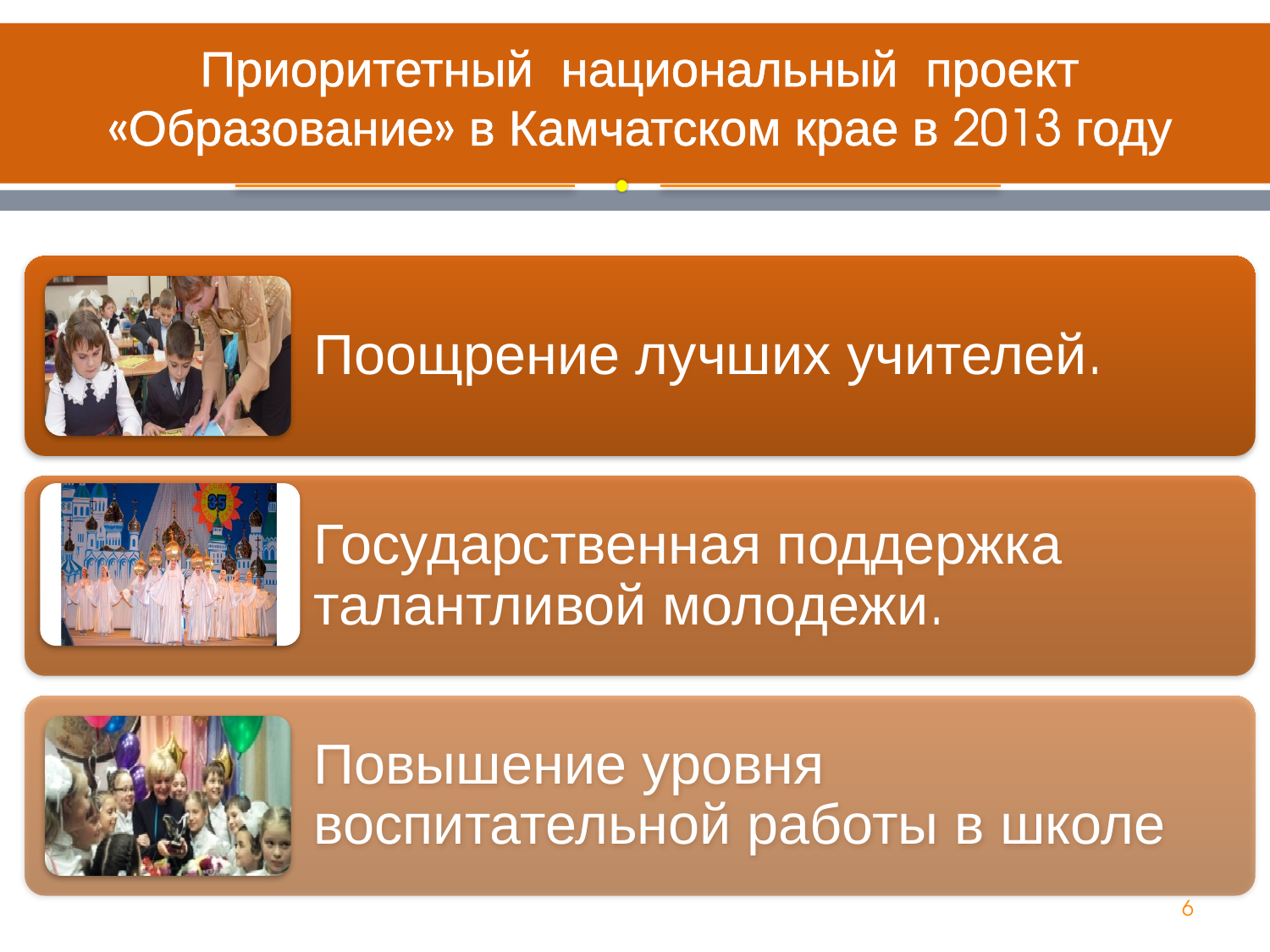

# Приоритетный  национальный  проект «Образование» в Камчатском крае в 2013 году
Поощрение лучших учителей.
Государственная поддержка талантливой молодежи.
Повышение уровня воспитательной работы в школе
6